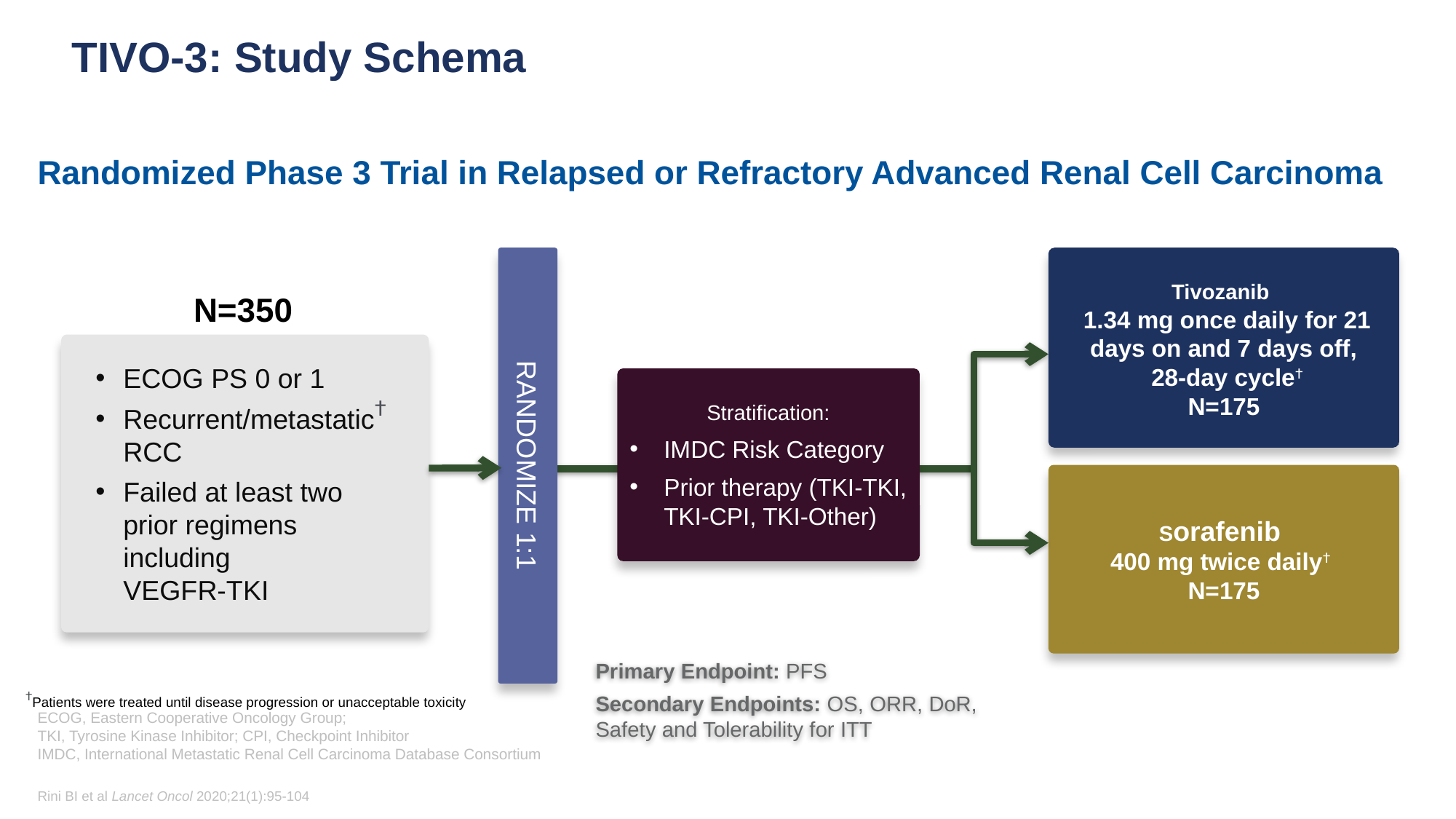

# TIVO-3: Study Schema
Randomized Phase 3 Trial in Relapsed or Refractory Advanced Renal Cell Carcinoma
RANDOMIZE 1:1
Tivozanib
 1.34 mg once daily for 21 days on and 7 days off,
 28-day cycle†
N=175

Sorafenib
400 mg twice daily†
N=175
N=350
ECOG PS 0 or 1
Recurrent/metastatic RCC
Failed at least two prior regimens including
VEGFR-TKI
Stratification:
IMDC Risk Category
Prior therapy (TKI-TKI, TKI-CPI, TKI-Other)
†
Primary Endpoint: PFS
Secondary Endpoints: OS, ORR, DoR, Safety and Tolerability for ITT
†Patients were treated until disease progression or unacceptable toxicity

ECOG, Eastern Cooperative Oncology Group;
TKI, Tyrosine Kinase Inhibitor; CPI, Checkpoint Inhibitor
IMDC, International Metastatic Renal Cell Carcinoma Database Consortium
Rini BI et al Lancet Oncol 2020;21(1):95-104